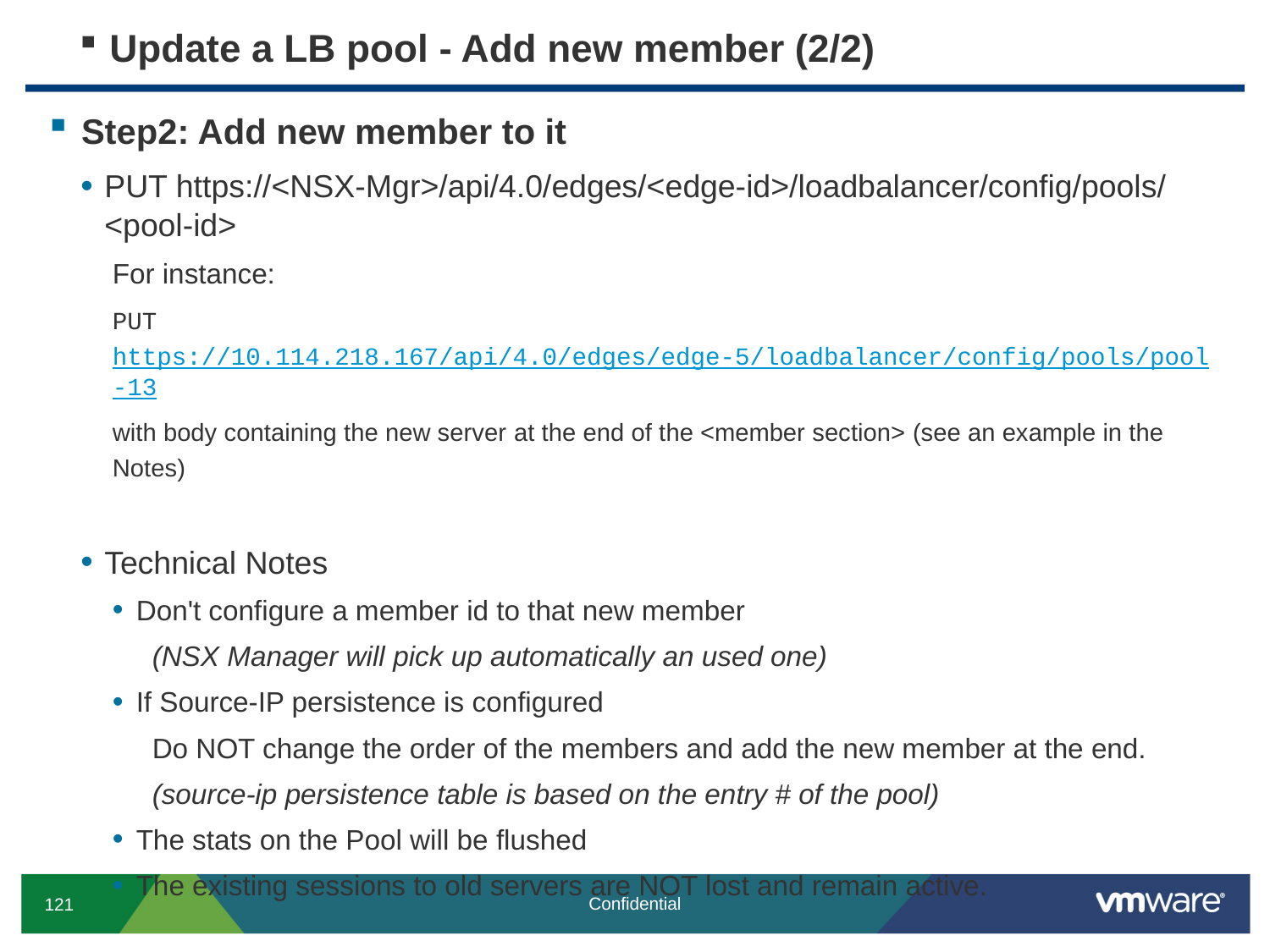

# Update a LB pool - Add new member (2/2)
Step2: Add new member to it
PUT https://<NSX-Mgr>/api/4.0/edges/<edge-id>/loadbalancer/config/pools/<pool-id>
For instance:
PUT https://10.114.218.167/api/4.0/edges/edge-5/loadbalancer/config/pools/pool-13
with body containing the new server at the end of the <member section> (see an example in the Notes)

Technical Notes
Don't configure a member id to that new member
(NSX Manager will pick up automatically an used one)
If Source-IP persistence is configured
Do NOT change the order of the members and add the new member at the end.
(source-ip persistence table is based on the entry # of the pool)
The stats on the Pool will be flushed
The existing sessions to old servers are NOT lost and remain active.